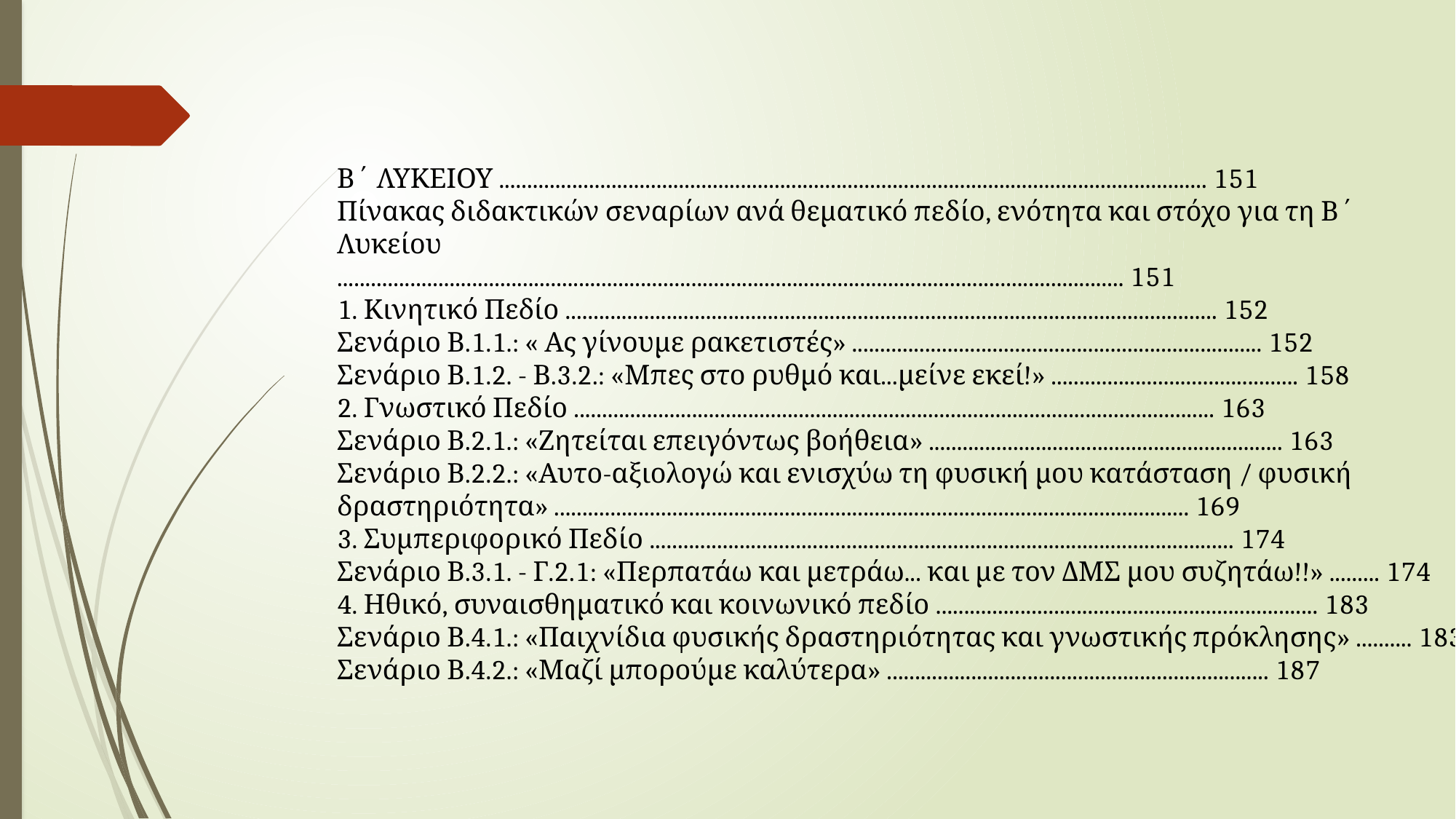

Β΄ ΛΥΚΕΙΟΥ .............................................................................................................................. 151
Πίνακας διδακτικών σεναρίων ανά θεματικό πεδίο, ενότητα και στόχο για τη Β΄ Λυκείου
............................................................................................................................................ 151
1. Κινητικό Πεδίο .................................................................................................................... 152
Σενάριο Β.1.1.: « Ας γίνουμε ρακετιστές» ......................................................................... 152
Σενάριο Β.1.2. - Β.3.2.: «Μπες στο ρυθμό και...μείνε εκεί!» ............................................ 158
2. Γνωστικό Πεδίο .................................................................................................................. 163
Σενάριο Β.2.1.: «Ζητείται επειγόντως βοήθεια» ............................................................... 163
Σενάριο Β.2.2.: «Αυτο-αξιολογώ και ενισχύω τη φυσική μου κατάσταση / φυσική
δραστηριότητα» ................................................................................................................. 169
3. Συμπεριφορικό Πεδίο ........................................................................................................ 174
Σενάριο Β.3.1. - Γ.2.1: «Περπατάω και μετράω... και με τον ΔΜΣ μου συζητάω!!» ......... 174
4. Ηθικό, συναισθηματικό και κοινωνικό πεδίο .................................................................... 183
Σενάριο Β.4.1.: «Παιχνίδια φυσικής δραστηριότητας και γνωστικής πρόκλησης» .......... 183
Σενάριο Β.4.2.: «Μαζί μπορούμε καλύτερα» .................................................................... 187